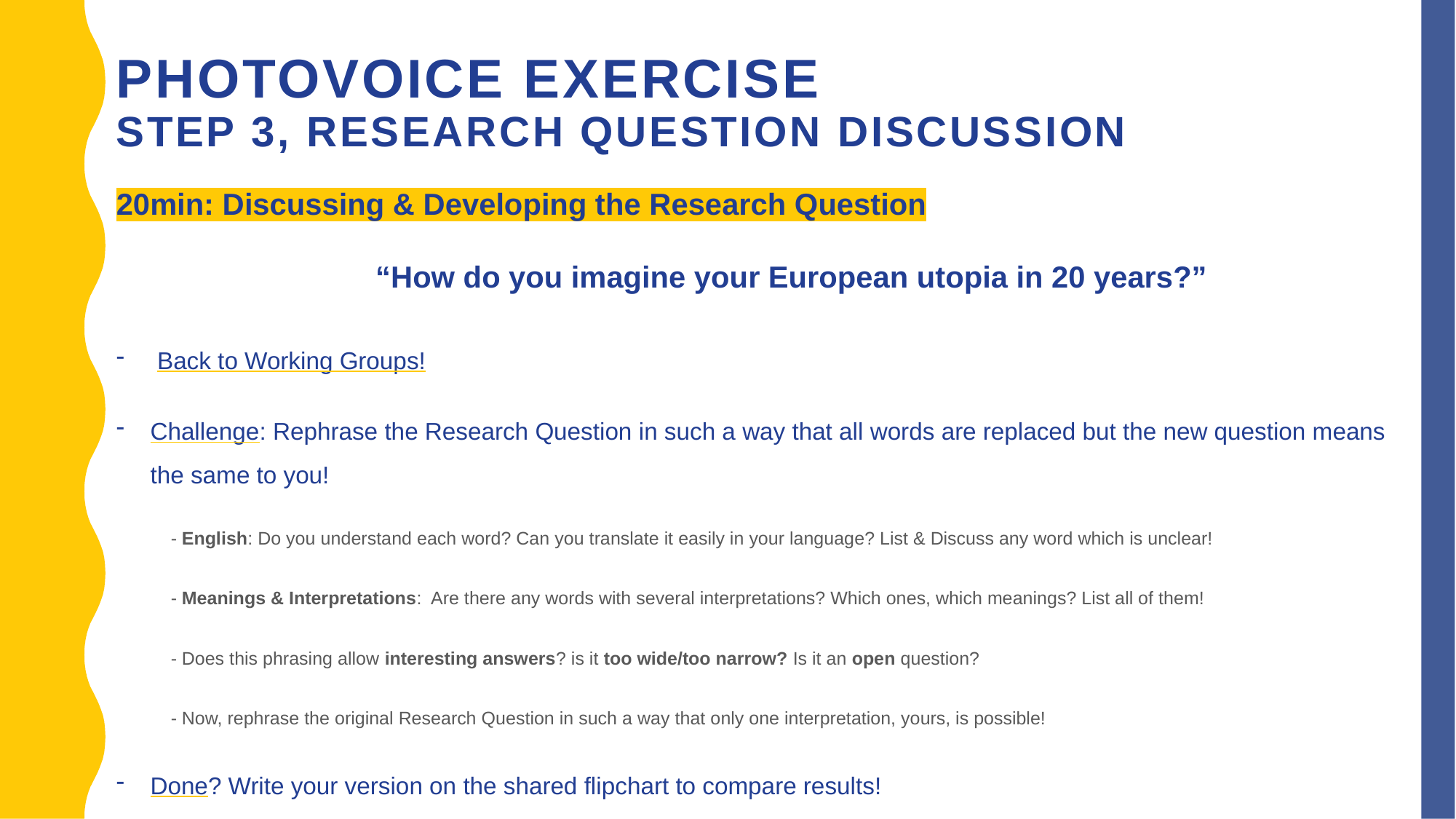

Photovoice exercise
step 3, Research Question Discussion
20min: Discussing & Developing the Research Question
“How do you imagine your European utopia in 20 years?”
Back to Working Groups!
Challenge: Rephrase the Research Question in such a way that all words are replaced but the new question means the same to you!
- English: Do you understand each word? Can you translate it easily in your language? List & Discuss any word which is unclear!
- Meanings & Interpretations:  Are there any words with several interpretations? Which ones, which meanings? List all of them!
- Does this phrasing allow interesting answers? is it too wide/too narrow? Is it an open question?
- Now, rephrase the original Research Question in such a way that only one interpretation, yours, is possible!
Done? Write your version on the shared flipchart to compare results!